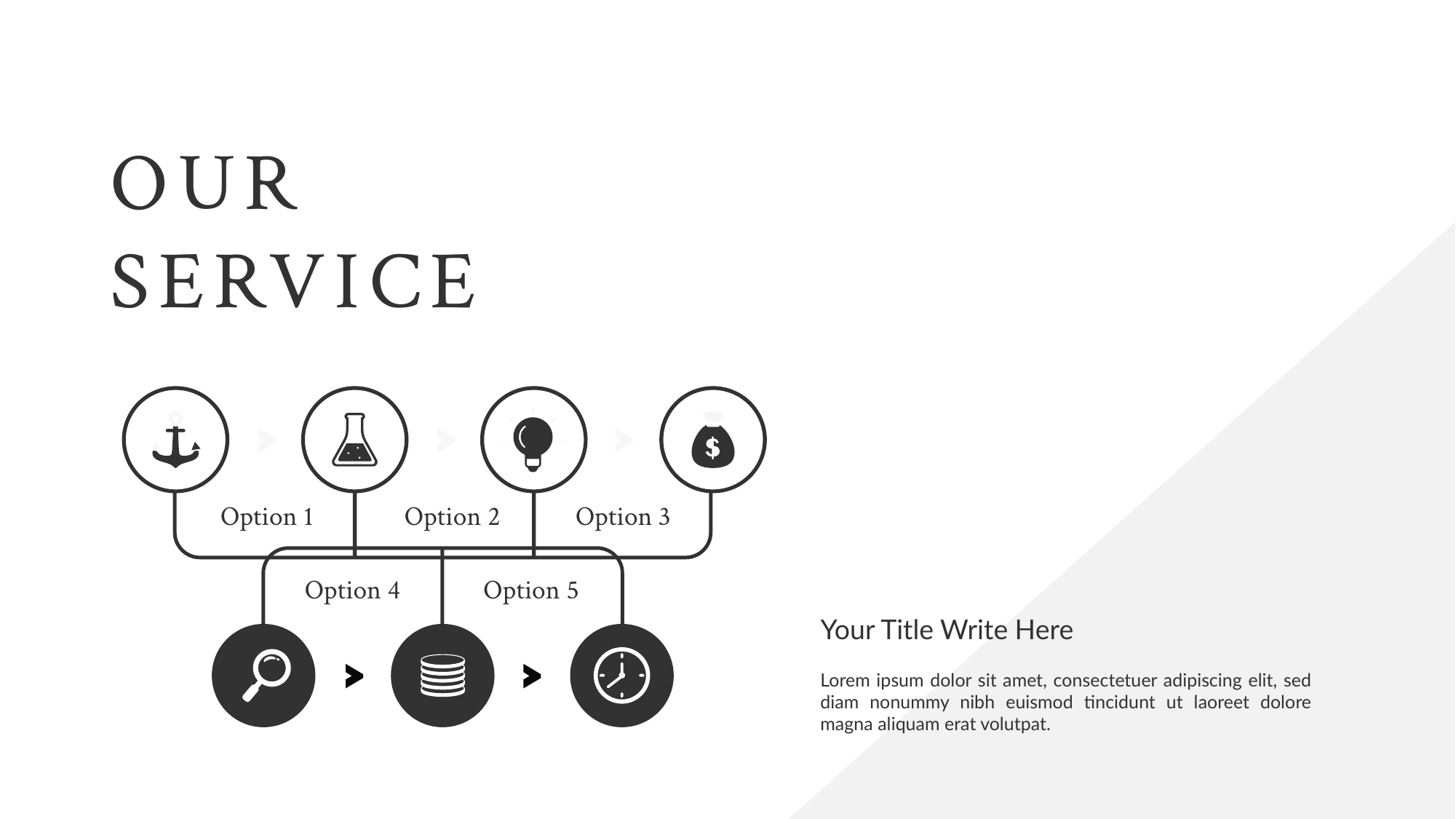

OUR SERVICE

Option 1
Option 2
Option 3

Option 4
Option 5

Your Title Write Here
Lorem ipsum dolor sit amet, consectetuer adipiscing elit, sed diam nonummy nibh euismod tincidunt ut laoreet dolore magna aliquam erat volutpat.